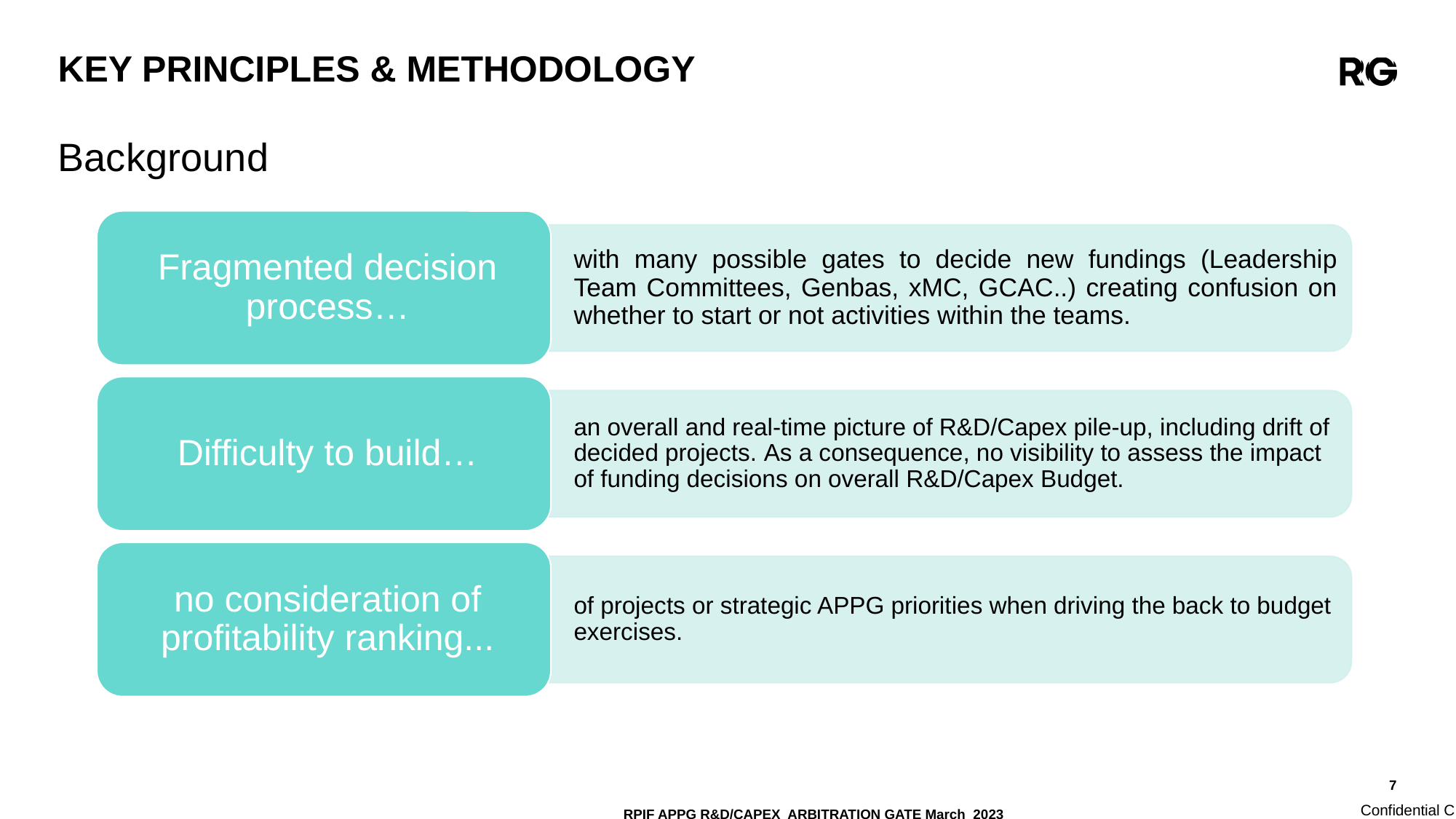

KEY PRINCIPLES & METHODOLOGY

# Background
with many possible gates to decide new fundings (Leadership Team Committees, Genbas, xMC, GCAC..) creating confusion on whether to start or not activities within the teams.
Fragmented decision process…
an overall and real-time picture of R&D/Capex pile-up, including drift of decided projects. As a consequence, no visibility to assess the impact of funding decisions on overall R&D/Capex Budget.
Difficulty to build…
of projects or strategic APPG priorities when driving the back to budget exercises.
no consideration of profitability ranking...
RPIF APPG R&D/CAPEX  ARBITRATION GATE March  2023